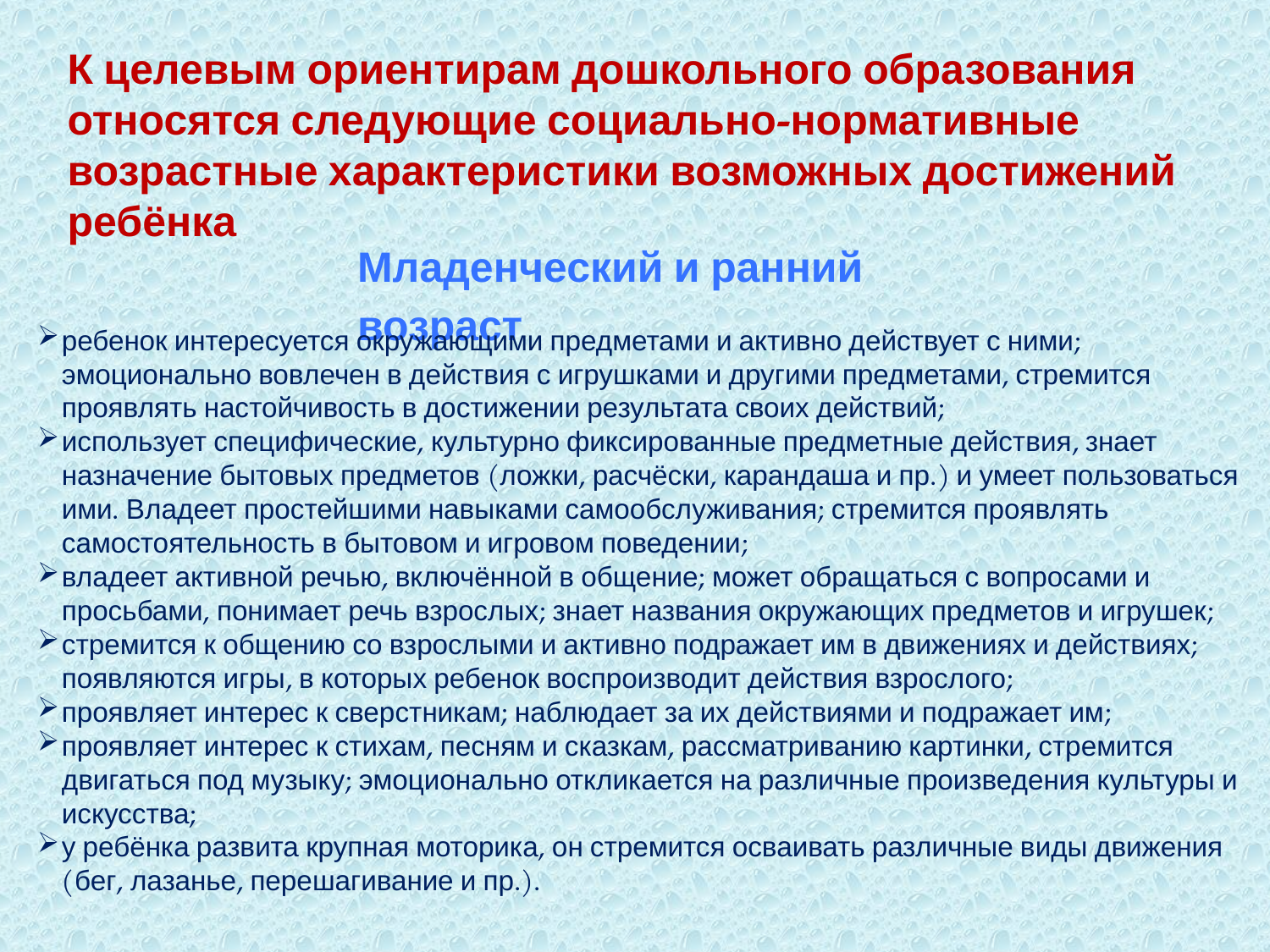

К целевым ориентирам дошкольного образования относятся следующие социально-нормативные возрастные характеристики возможных достижений ребёнка
Младенческий и ранний возраст
ребенок интересуется окружающими предметами и активно действует с ними; эмоционально вовлечен в действия с игрушками и другими предметами, стремится проявлять настойчивость в достижении результата своих действий;
использует специфические, культурно фиксированные предметные действия, знает назначение бытовых предметов (ложки, расчёски, карандаша и пр.) и умеет пользоваться ими. Владеет простейшими навыками самообслуживания; стремится проявлять самостоятельность в бытовом и игровом поведении;
владеет активной речью, включённой в общение; может обращаться с вопросами и просьбами, понимает речь взрослых; знает названия окружающих предметов и игрушек;
стремится к общению со взрослыми и активно подражает им в движениях и действиях; появляются игры, в которых ребенок воспроизводит действия взрослого;
проявляет интерес к сверстникам; наблюдает за их действиями и подражает им;
проявляет интерес к стихам, песням и сказкам, рассматриванию картинки, стремится двигаться под музыку; эмоционально откликается на различные произведения культуры и искусства;
у ребёнка развита крупная моторика, он стремится осваивать различные виды движения (бег, лазанье, перешагивание и пр.).